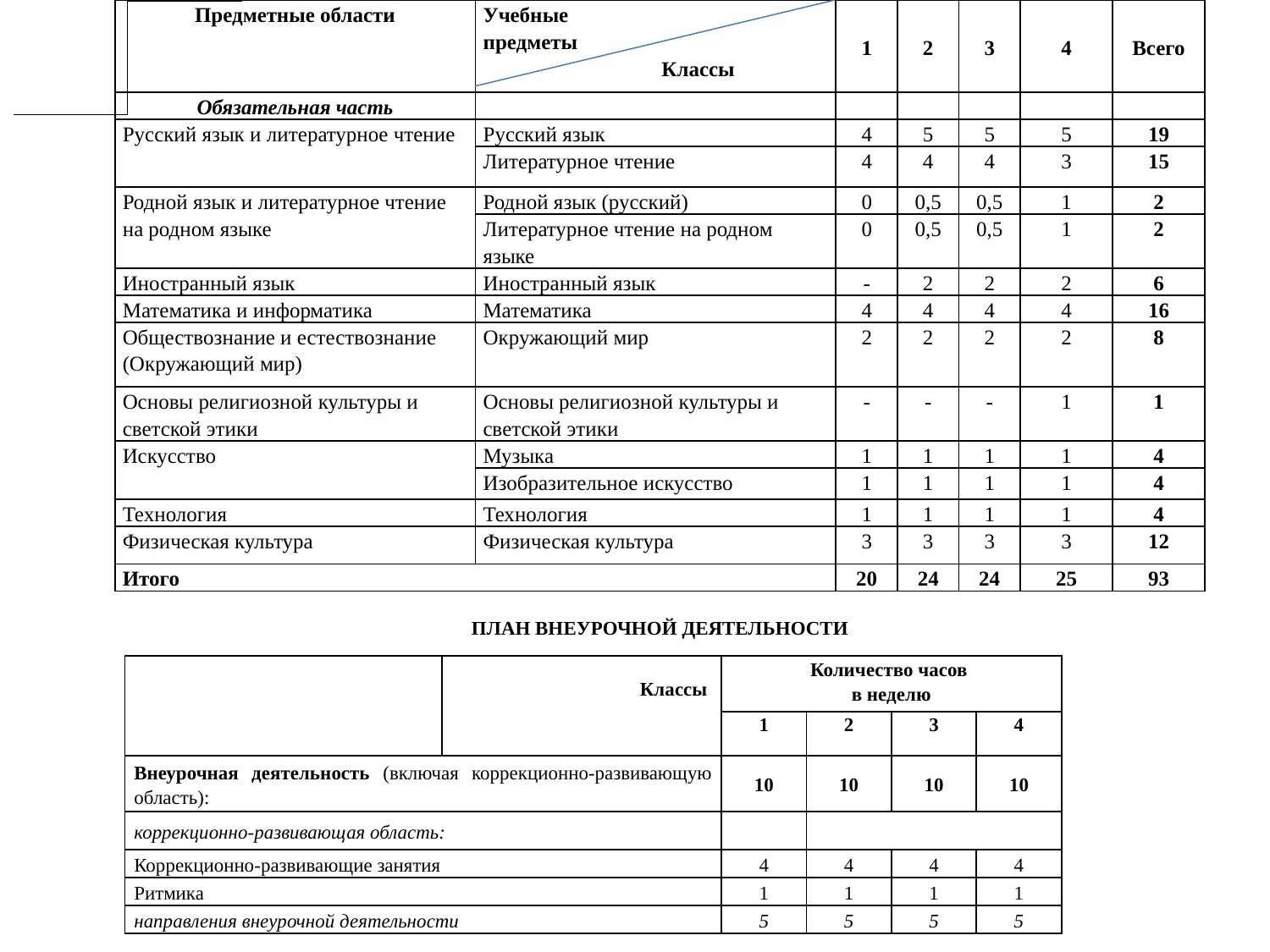

#
| Предметные области | Учебные предметы Классы | 1 | 2 | 3 | 4 | Всего |
| --- | --- | --- | --- | --- | --- | --- |
| Обязательная часть |  |  |  |  |  |  |
| Русский язык и литературное чтение | Русский язык | 4 | 5 | 5 | 5 | 19 |
|  | Литературное чтение | 4 | 4 | 4 | 3 | 15 |
| Родной язык и литературное чтение на родном языке | Родной язык (русский) | 0 | 0,5 | 0,5 | 1 | 2 |
|  | Литературное чтение на родном языке | 0 | 0,5 | 0,5 | 1 | 2 |
| Иностранный язык | Иностранный язык | - | 2 | 2 | 2 | 6 |
| Математика и информатика | Математика | 4 | 4 | 4 | 4 | 16 |
| Обществознание и естествознание (Окружающий мир) | Окружающий мир | 2 | 2 | 2 | 2 | 8 |
| Основы религиозной культуры и светской этики | Основы религиозной культуры и светской этики | - | - | - | 1 | 1 |
| Искусство | Музыка | 1 | 1 | 1 | 1 | 4 |
|  | Изобразительное искусство | 1 | 1 | 1 | 1 | 4 |
| Технология | Технология | 1 | 1 | 1 | 1 | 4 |
| Физическая культура | Физическая культура | 3 | 3 | 3 | 3 | 12 |
| Итого |  | 20 | 24 | 24 | 25 | 93 |

ПЛАН ВНЕУРОЧНОЙ ДЕЯТЕЛЬНОСТИ
|  | Классы | Количество часов в неделю |  |  |  |
| --- | --- | --- | --- | --- | --- |
|  |  | 1 | 2 | 3 | 4 |
| Внеурочная деятельность (включая коррекционно-развивающую область): |  | 10 | 10 | 10 | 10 |
| коррекционно-развивающая область: |  |  |  |  |  |
| Коррекционно-развивающие занятия |  | 4 | 4 | 4 | 4 |
| Ритмика |  | 1 | 1 | 1 | 1 |
| направления внеурочной деятельности |  | 5 | 5 | 5 | 5 |